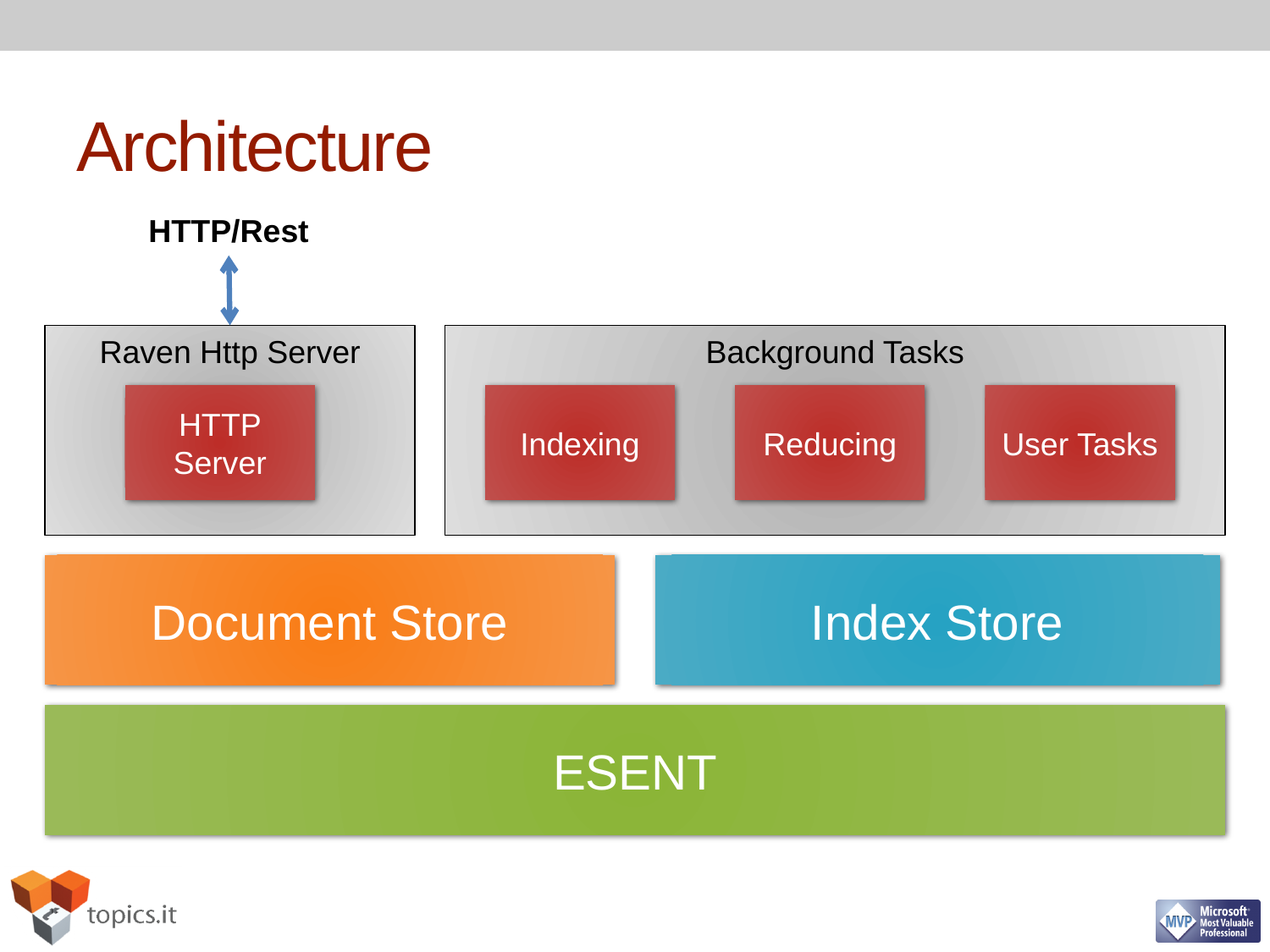

# Architecture
HTTP/Rest
Raven Http Server
Background Tasks
HTTP Server
Indexing
Reducing
User Tasks
Document Store
Index Store
ESENT